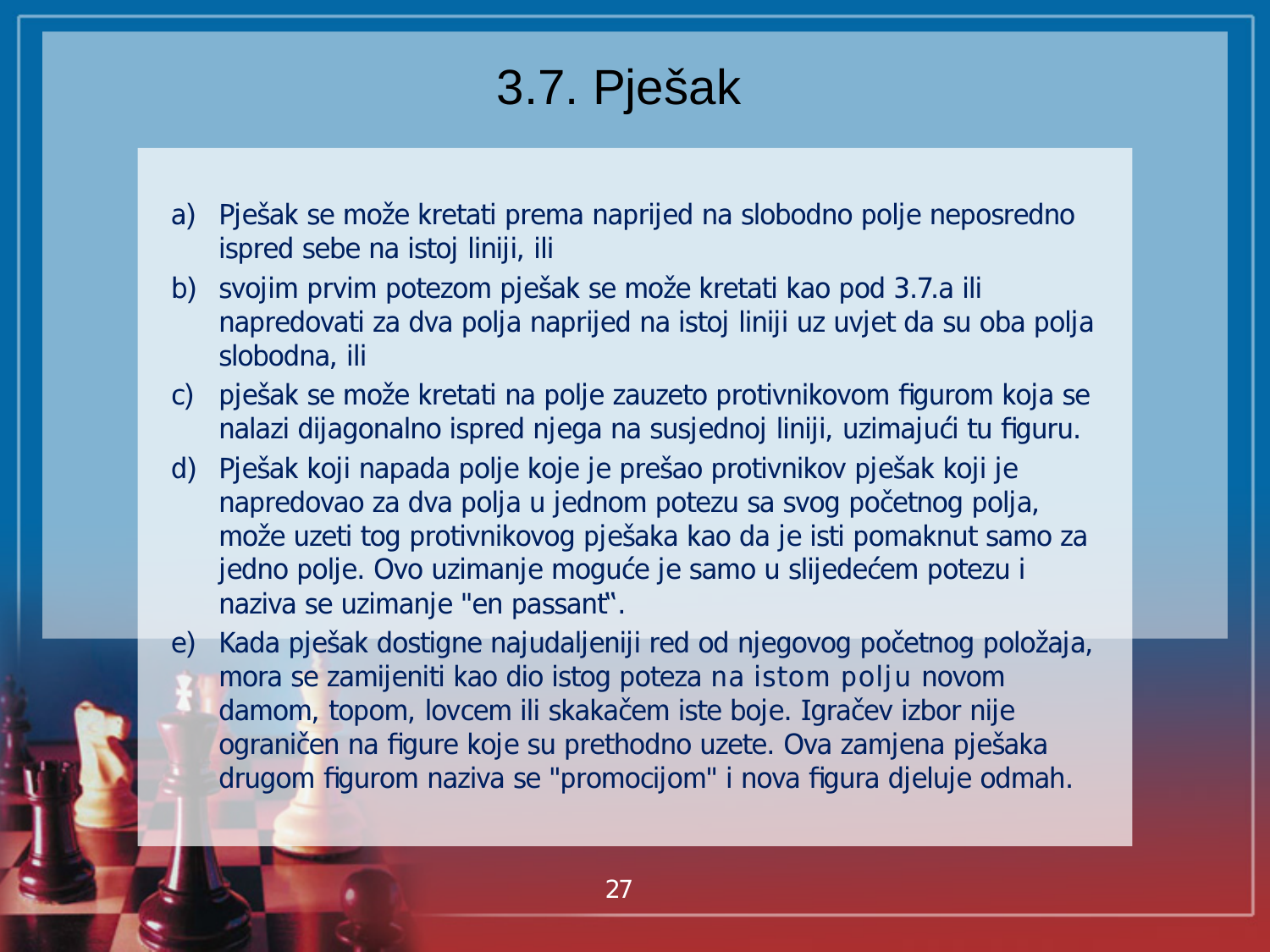

# 3.7. Pješak
a)	Pješak se može kretati prema naprijed na slobodno polje neposredno ispred sebe na istoj liniji, ili
b)	svojim prvim potezom pješak se može kretati kao pod 3.7.a ili napredovati za dva polja naprijed na istoj liniji uz uvjet da su oba polja slobodna, ili
pješak se može kretati na polje zauzeto protivnikovom figurom koja se nalazi dijagonalno ispred njega na susjednoj liniji, uzimajući tu figuru.
Pješak koji napada polje koje je prešao protivnikov pješak koji je napredovao za dva polja u jednom potezu sa svog početnog polja, može uzeti tog protivnikovog pješaka kao da je isti pomaknut samo za jedno polje. Ovo uzimanje moguće je samo u slijedećem potezu i naziva se uzimanje "en passant“.
Kada pješak dostigne najudaljeniji red od njegovog početnog položaja, mora se zamijeniti kao dio istog poteza na istom polju novom damom, topom, lovcem ili skakačem iste boje. Igračev izbor nije ograničen na figure koje su prethodno uzete. Ova zamjena pješaka drugom figurom naziva se "promocijom" i nova figura djeluje odmah.
27